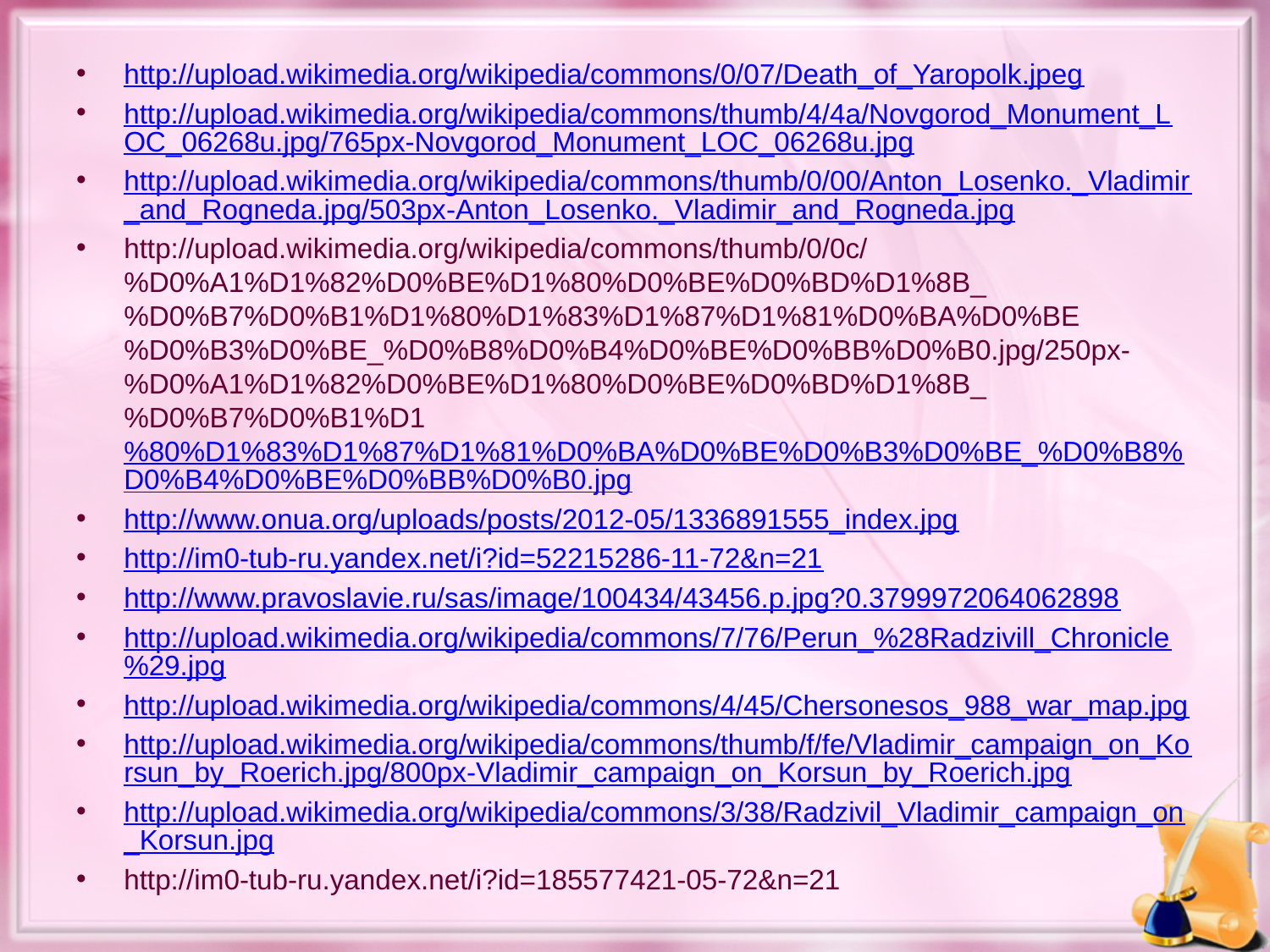

http://upload.wikimedia.org/wikipedia/commons/0/07/Death_of_Yaropolk.jpeg
http://upload.wikimedia.org/wikipedia/commons/thumb/4/4a/Novgorod_Monument_LOC_06268u.jpg/765px-Novgorod_Monument_LOC_06268u.jpg
http://upload.wikimedia.org/wikipedia/commons/thumb/0/00/Anton_Losenko._Vladimir_and_Rogneda.jpg/503px-Anton_Losenko._Vladimir_and_Rogneda.jpg
http://upload.wikimedia.org/wikipedia/commons/thumb/0/0c/%D0%A1%D1%82%D0%BE%D1%80%D0%BE%D0%BD%D1%8B_%D0%B7%D0%B1%D1%80%D1%83%D1%87%D1%81%D0%BA%D0%BE%D0%B3%D0%BE_%D0%B8%D0%B4%D0%BE%D0%BB%D0%B0.jpg/250px-%D0%A1%D1%82%D0%BE%D1%80%D0%BE%D0%BD%D1%8B_%D0%B7%D0%B1%D1%80%D1%83%D1%87%D1%81%D0%BA%D0%BE%D0%B3%D0%BE_%D0%B8%D0%B4%D0%BE%D0%BB%D0%B0.jpg
http://www.onua.org/uploads/posts/2012-05/1336891555_index.jpg
http://im0-tub-ru.yandex.net/i?id=52215286-11-72&n=21
http://www.pravoslavie.ru/sas/image/100434/43456.p.jpg?0.3799972064062898
http://upload.wikimedia.org/wikipedia/commons/7/76/Perun_%28Radzivill_Chronicle%29.jpg
http://upload.wikimedia.org/wikipedia/commons/4/45/Chersonesos_988_war_map.jpg
http://upload.wikimedia.org/wikipedia/commons/thumb/f/fe/Vladimir_campaign_on_Korsun_by_Roerich.jpg/800px-Vladimir_campaign_on_Korsun_by_Roerich.jpg
http://upload.wikimedia.org/wikipedia/commons/3/38/Radzivil_Vladimir_campaign_on_Korsun.jpg
http://im0-tub-ru.yandex.net/i?id=185577421-05-72&n=21